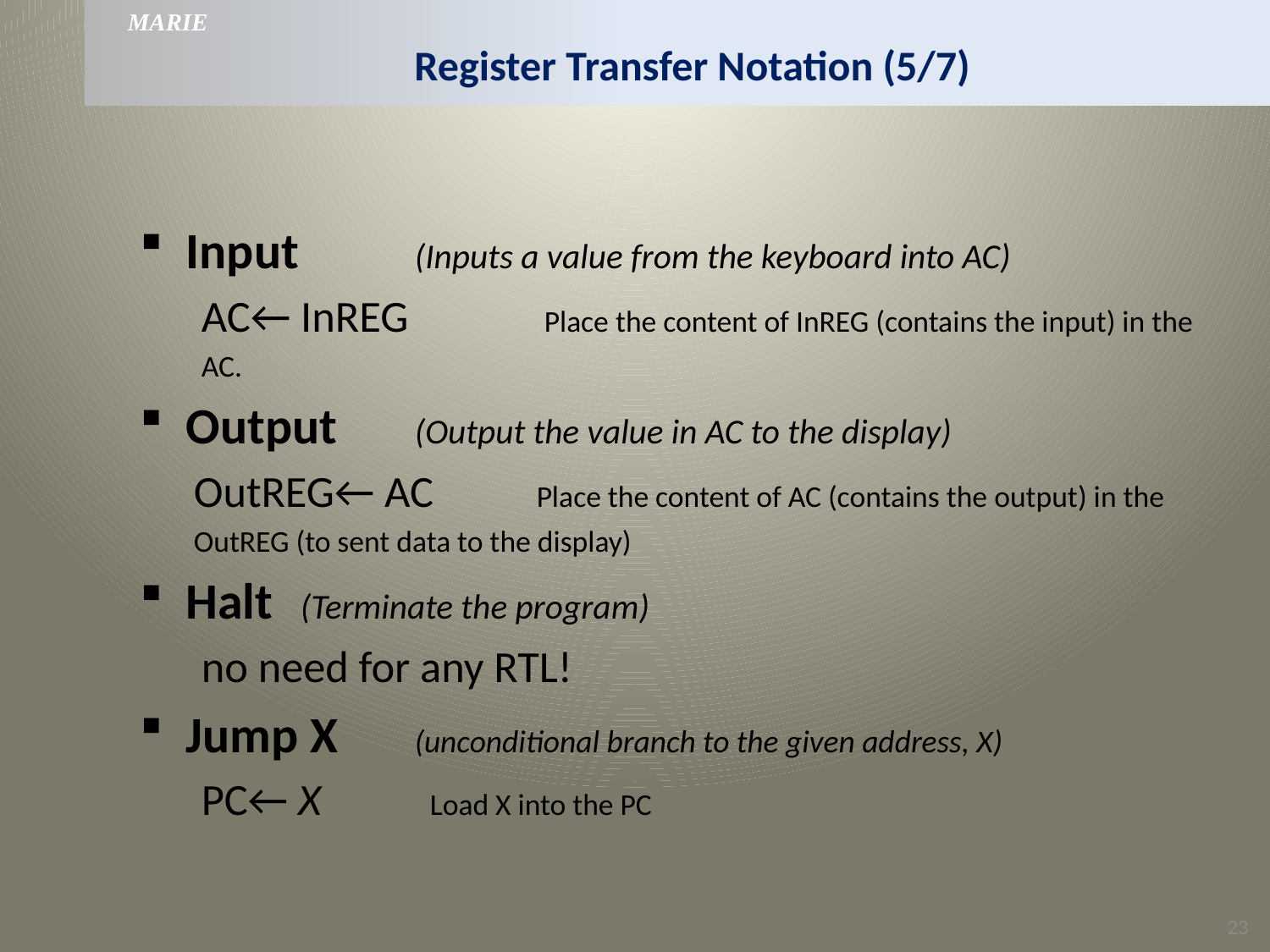

MARIE
# Register Transfer Notation (5/7)
Input 	(Inputs a value from the keyboard into AC)
AC← InREG   	Place the content of InREG (contains the input) in the
			AC.
Output 	(Output the value in AC to the display)
OutREG← AC 	Place the content of AC (contains the output) in the
			OutREG (to sent data to the display)
Halt	(Terminate the program)
no need for any RTL!
Jump X	(unconditional branch to the given address, X)
PC← X		Load X into the PC